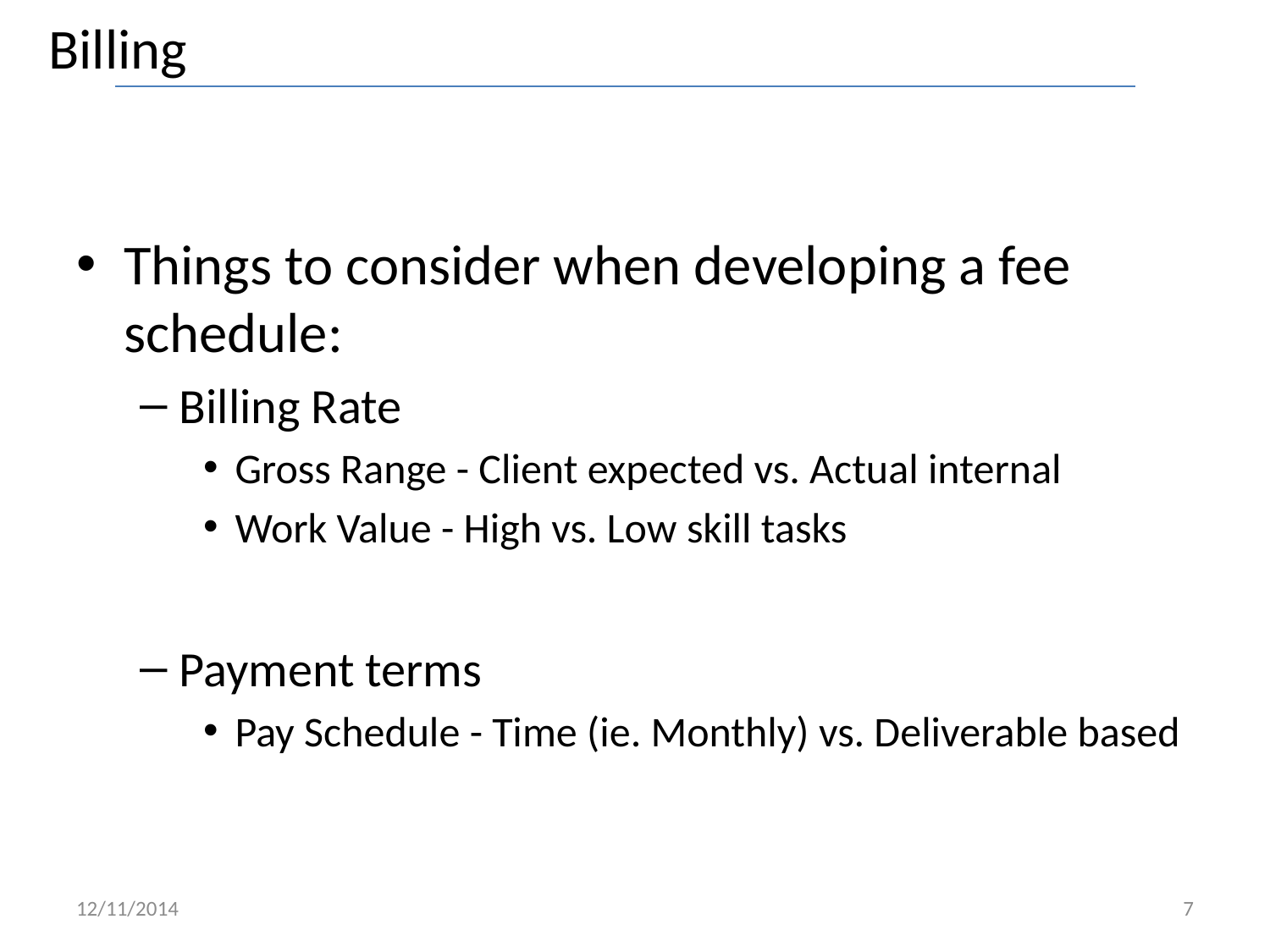

Billing
#
Things to consider when developing a fee schedule:
Billing Rate
Gross Range - Client expected vs. Actual internal
Work Value - High vs. Low skill tasks

Payment terms
Pay Schedule - Time (ie. Monthly) vs. Deliverable based

12/11/2014
7